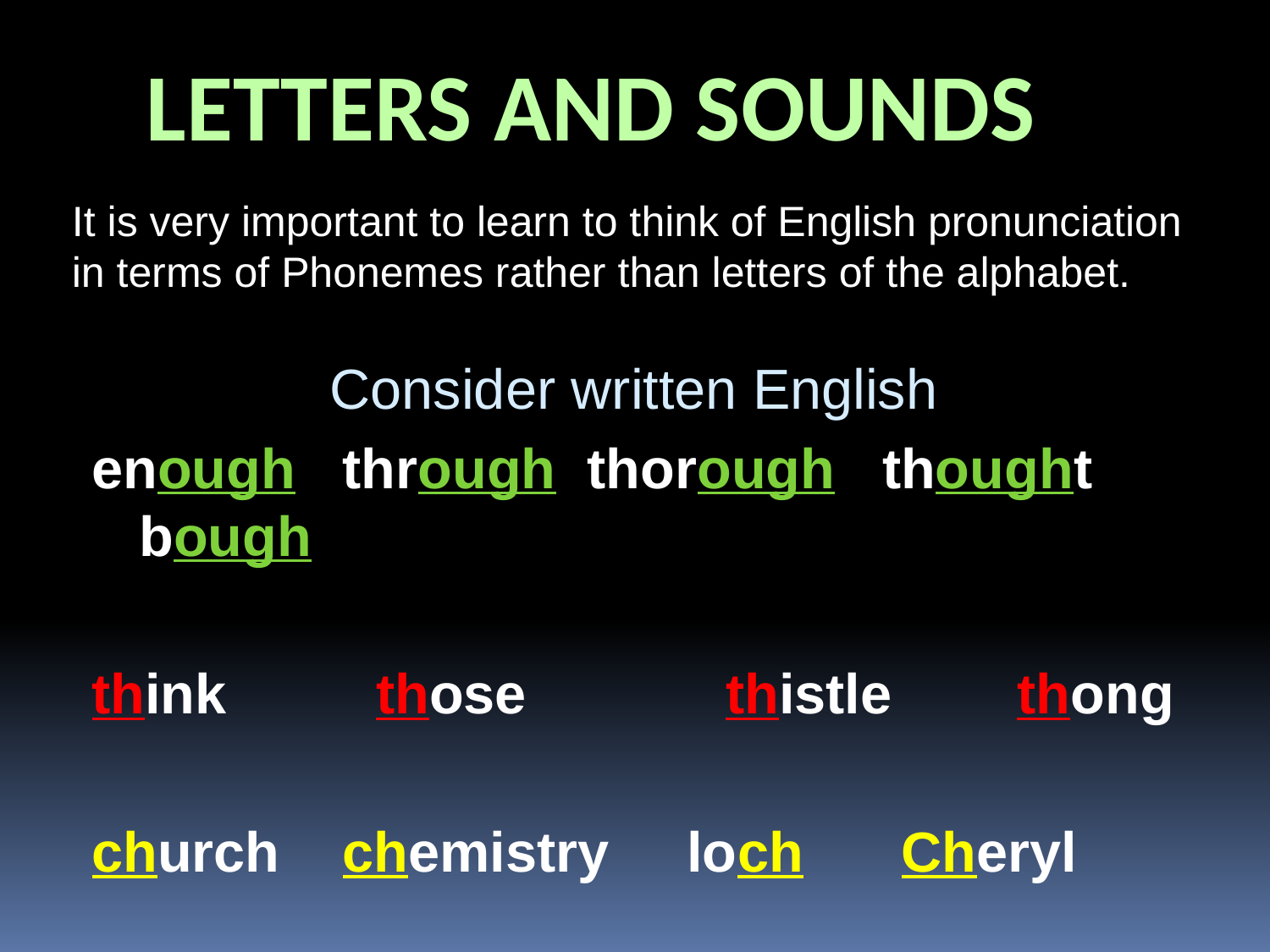

LETTERS AND SOUNDS
It is very important to learn to think of English pronunciation in terms of Phonemes rather than letters of the alphabet.

Consider written English
enough   through  thorough   thought  bough

think	       those	     thistle        thong

church    chemistry     loch	Cheryl